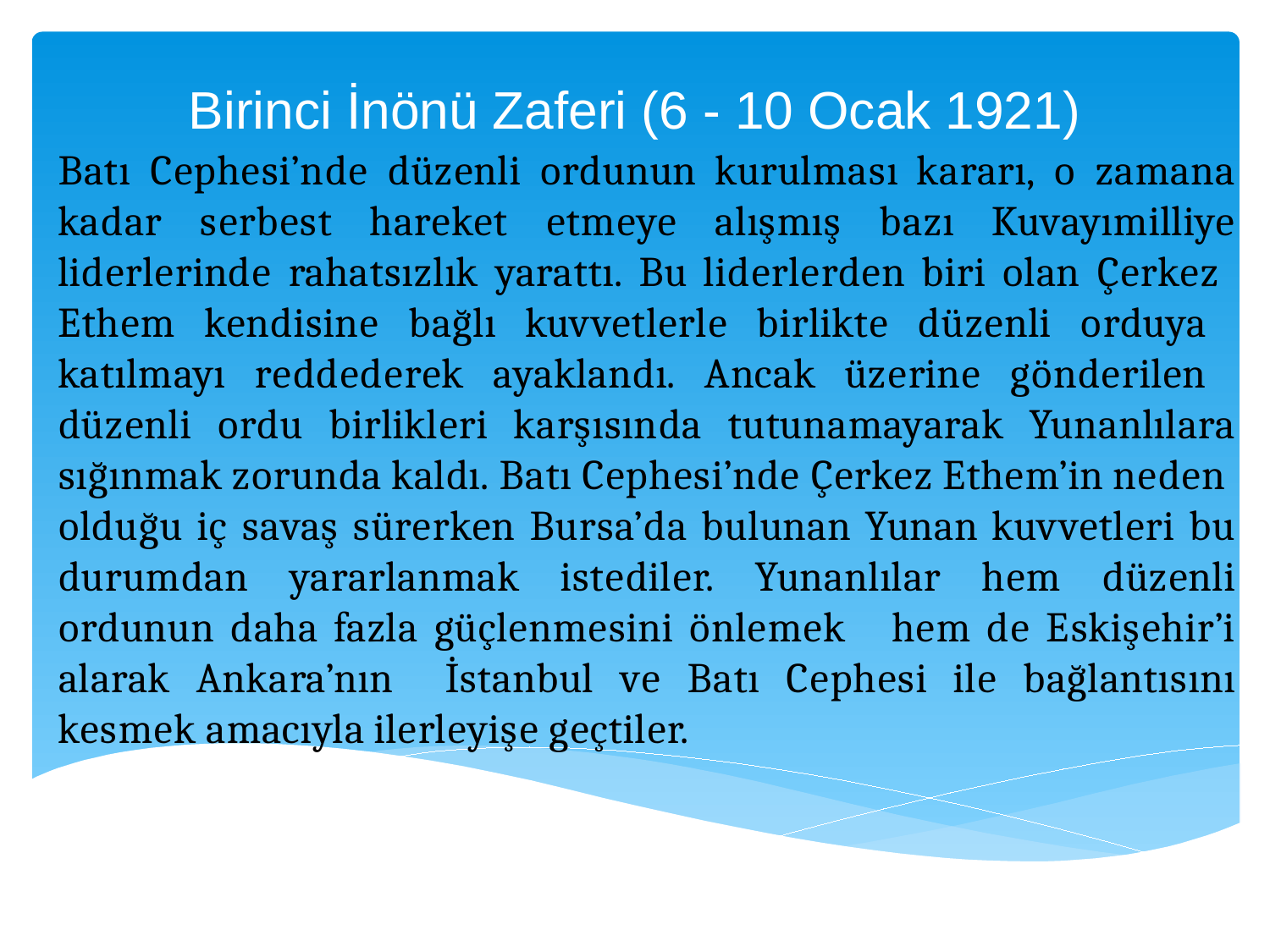

# Birinci İnönü Zaferi (6 - 10 Ocak 1921)
Batı Cephesi’nde düzenli ordunun kurulması kararı, o zamana kadar serbest hareket etmeye alışmış bazı Kuvayımilliye liderlerinde rahatsızlık yarattı. Bu liderlerden biri olan Çerkez  Ethem kendisine bağlı kuvvetlerle birlikte düzenli orduya  katılmayı reddederek ayaklandı. Ancak üzerine gönderilen  düzenli ordu birlikleri karşısında tutunamayarak Yunanlılara sığınmak zorunda kaldı. Batı Cephesi’nde Çerkez Ethem’in neden  olduğu iç savaş sürerken Bursa’da bulunan Yunan kuvvetleri bu durumdan yararlanmak istediler. Yunanlılar hem düzenli ordunun daha fazla güçlenmesini önlemek   hem de Eskişehir’i alarak Ankara’nın  İstanbul ve Batı Cephesi ile bağlantısını kesmek amacıyla ilerleyişe geçtiler.